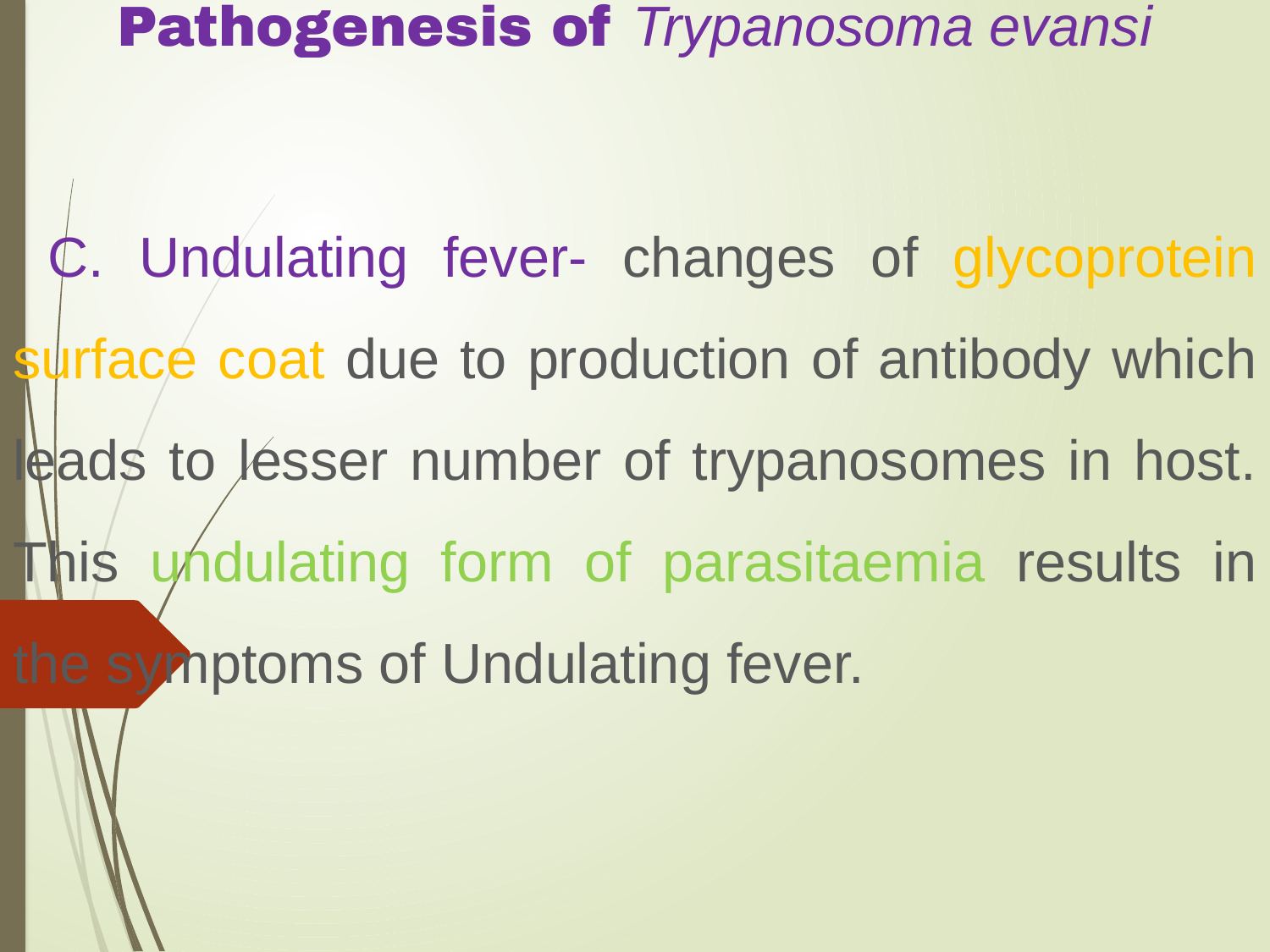

# Pathogenesis of Trypanosoma evansi

 C. Undulating fever- changes of glycoprotein surface coat due to production of antibody which leads to lesser number of trypanosomes in host. This undulating form of parasitaemia results in the symptoms of Undulating fever.